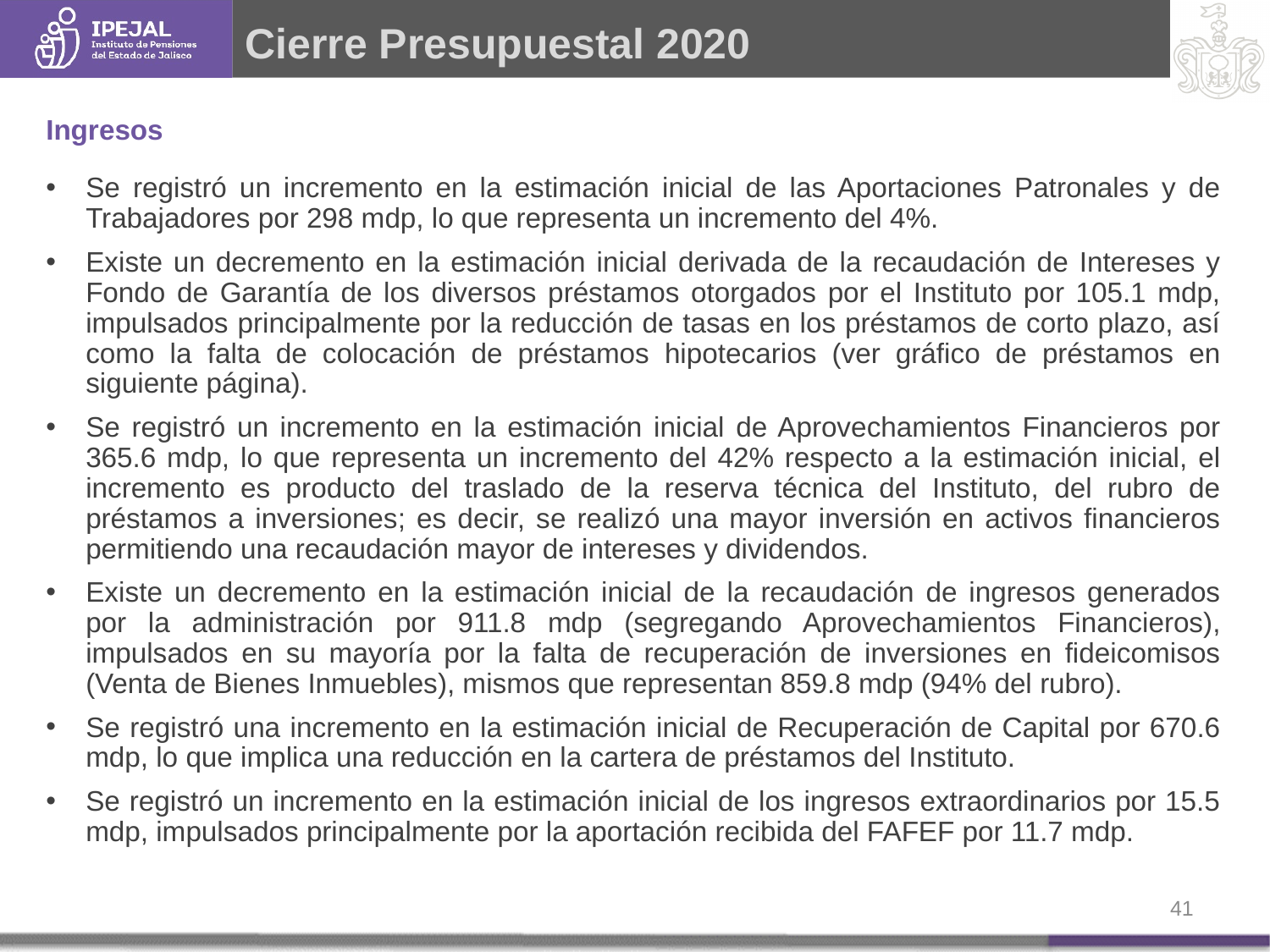

Cierre Presupuestal 2020
Ingresos
Se registró un incremento en la estimación inicial de las Aportaciones Patronales y de Trabajadores por 298 mdp, lo que representa un incremento del 4%.
Existe un decremento en la estimación inicial derivada de la recaudación de Intereses y Fondo de Garantía de los diversos préstamos otorgados por el Instituto por 105.1 mdp, impulsados principalmente por la reducción de tasas en los préstamos de corto plazo, así como la falta de colocación de préstamos hipotecarios (ver gráfico de préstamos en siguiente página).
Se registró un incremento en la estimación inicial de Aprovechamientos Financieros por 365.6 mdp, lo que representa un incremento del 42% respecto a la estimación inicial, el incremento es producto del traslado de la reserva técnica del Instituto, del rubro de préstamos a inversiones; es decir, se realizó una mayor inversión en activos financieros permitiendo una recaudación mayor de intereses y dividendos.
Existe un decremento en la estimación inicial de la recaudación de ingresos generados por la administración por 911.8 mdp (segregando Aprovechamientos Financieros), impulsados en su mayoría por la falta de recuperación de inversiones en fideicomisos (Venta de Bienes Inmuebles), mismos que representan 859.8 mdp (94% del rubro).
Se registró una incremento en la estimación inicial de Recuperación de Capital por 670.6 mdp, lo que implica una reducción en la cartera de préstamos del Instituto.
Se registró un incremento en la estimación inicial de los ingresos extraordinarios por 15.5 mdp, impulsados principalmente por la aportación recibida del FAFEF por 11.7 mdp.
41